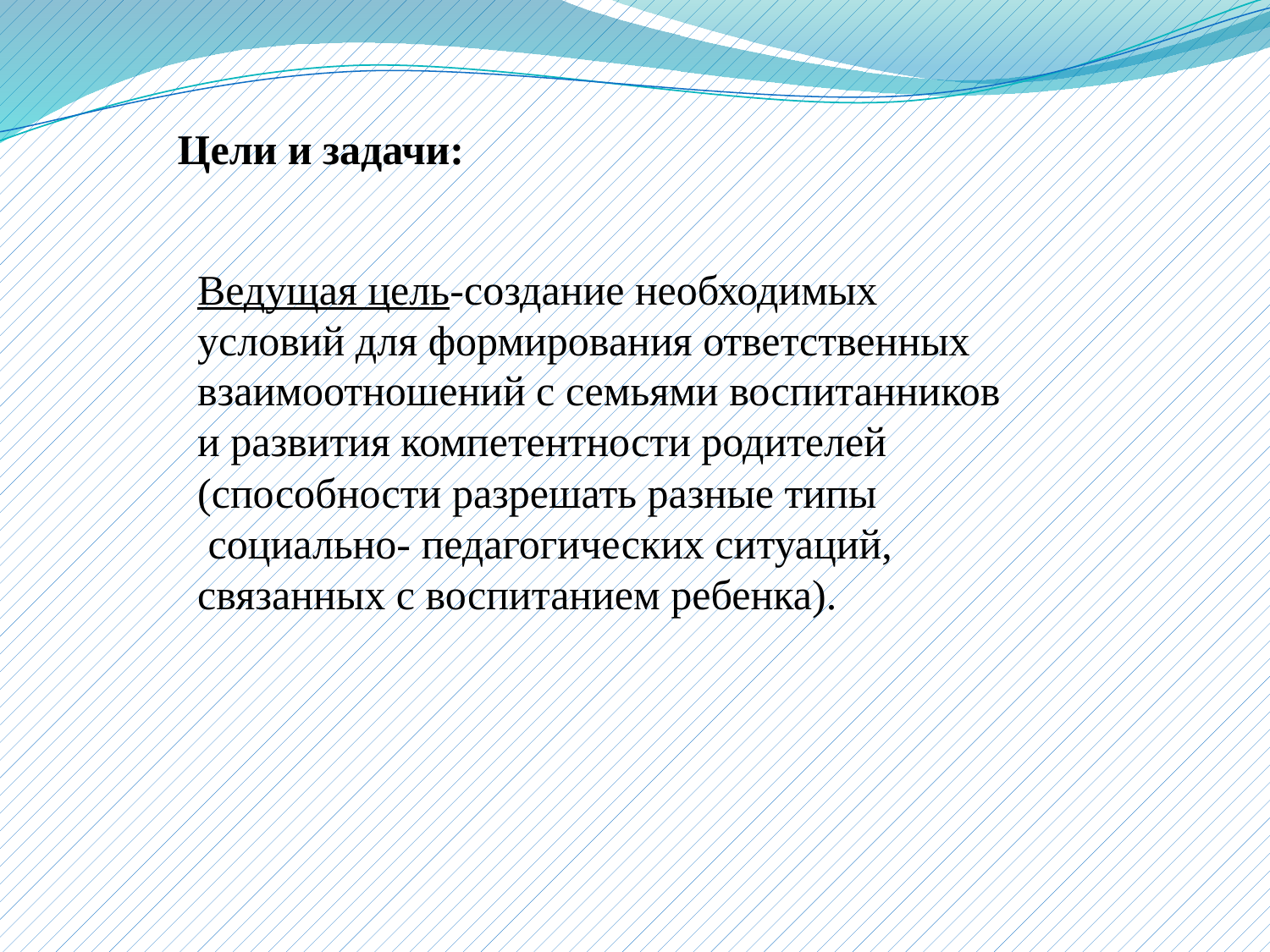

Цели и задачи:
Ведущая цель-создание необходимых условий для формирования ответственных
взаимоотношений с семьями воспитанников
и развития компетентности родителей
(способности разрешать разные типы
 социально- педагогических ситуаций,
связанных с воспитанием ребенка).